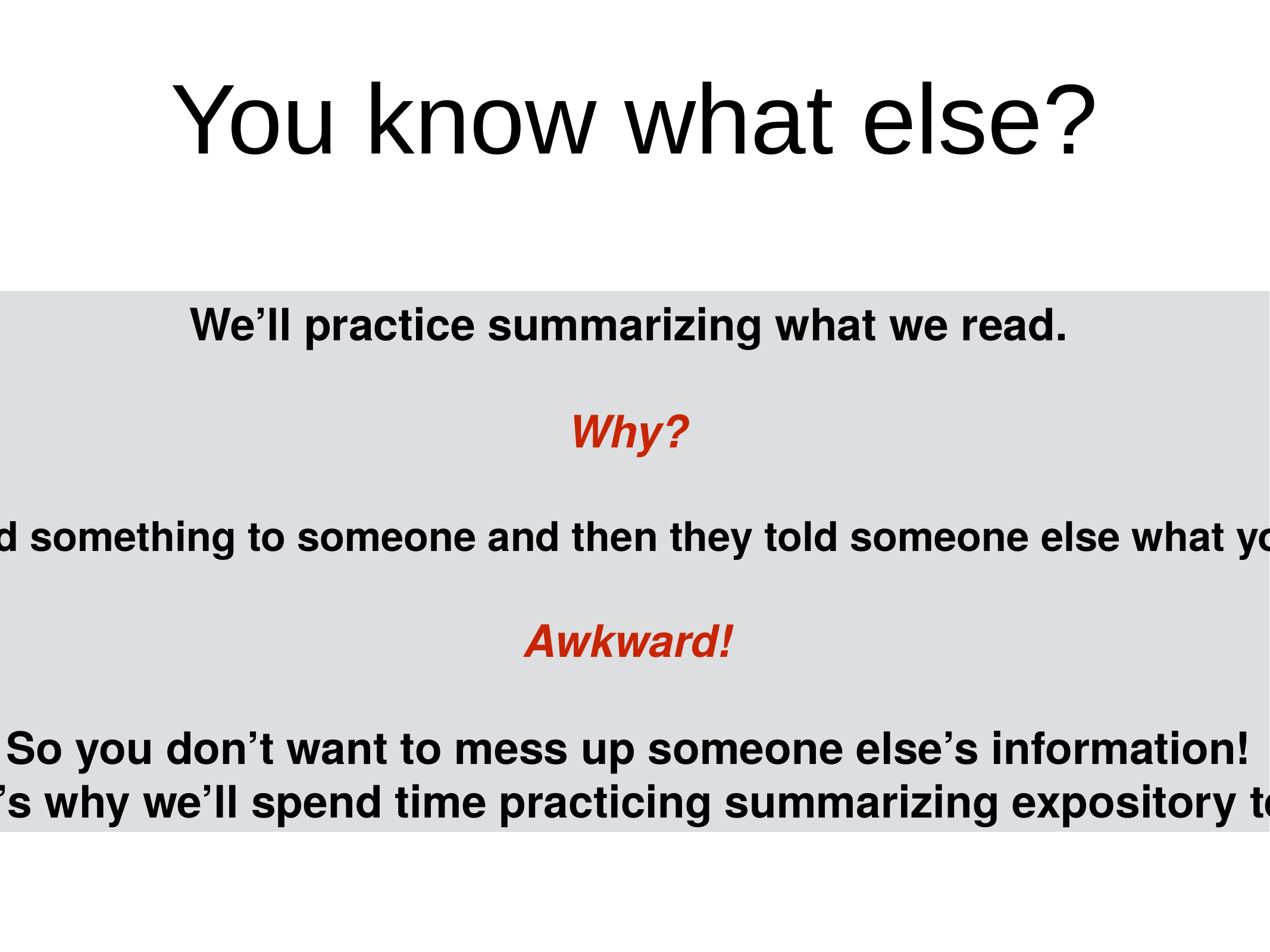

# You know what else?
We’ll practice summarizing what we read.

Why?

Well, have you ever explained something to someone and then they told someone else what you said and got it all wrong?

Awkward!

So you don’t want to mess up someone else’s information!
That’s why we’ll spend time practicing summarizing expository texts!